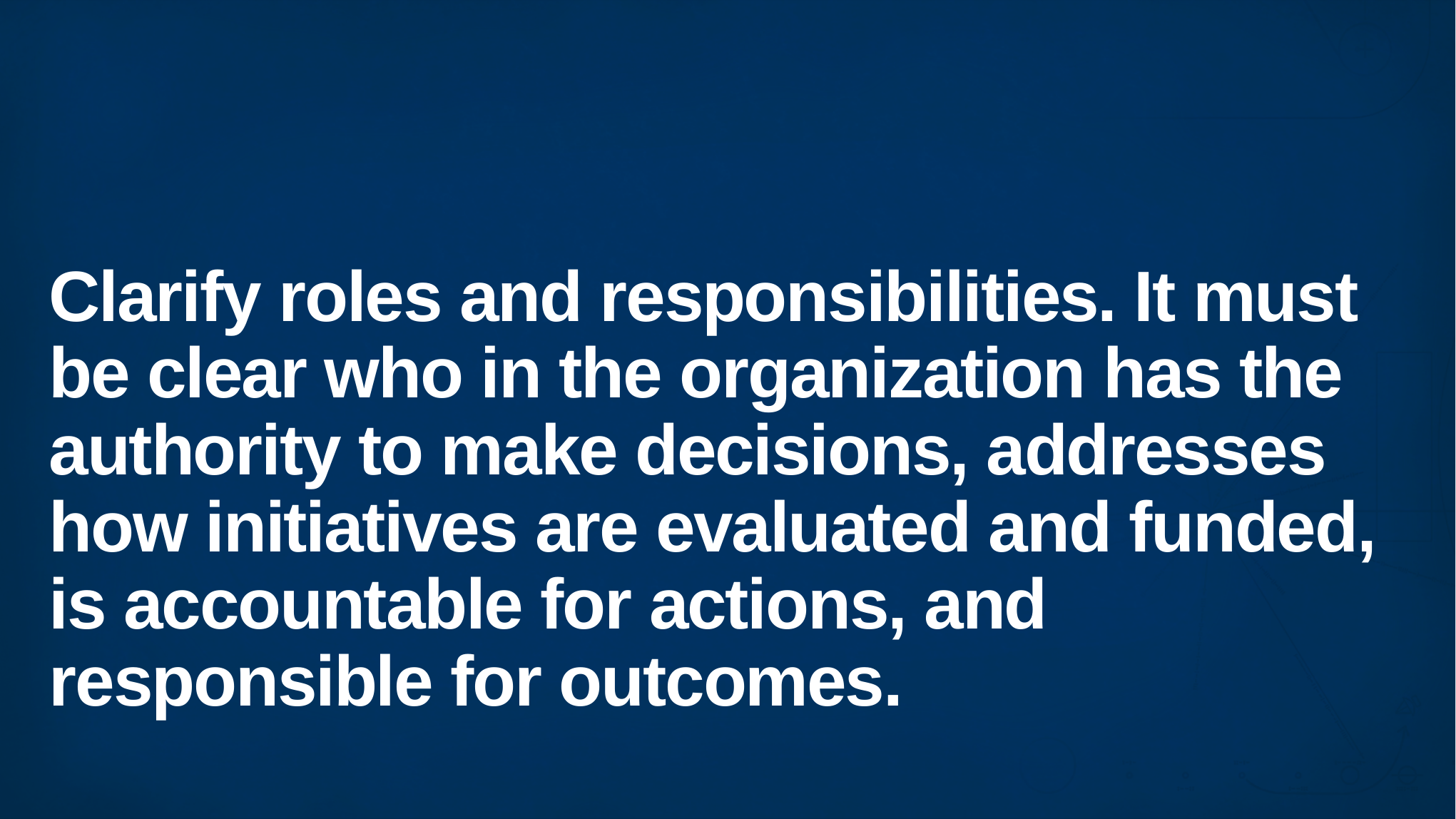

Clarify roles and responsibilities. It must be clear who in the organization has the authority to make decisions, addresses how initiatives are evaluated and funded, is accountable for actions, and responsible for outcomes.